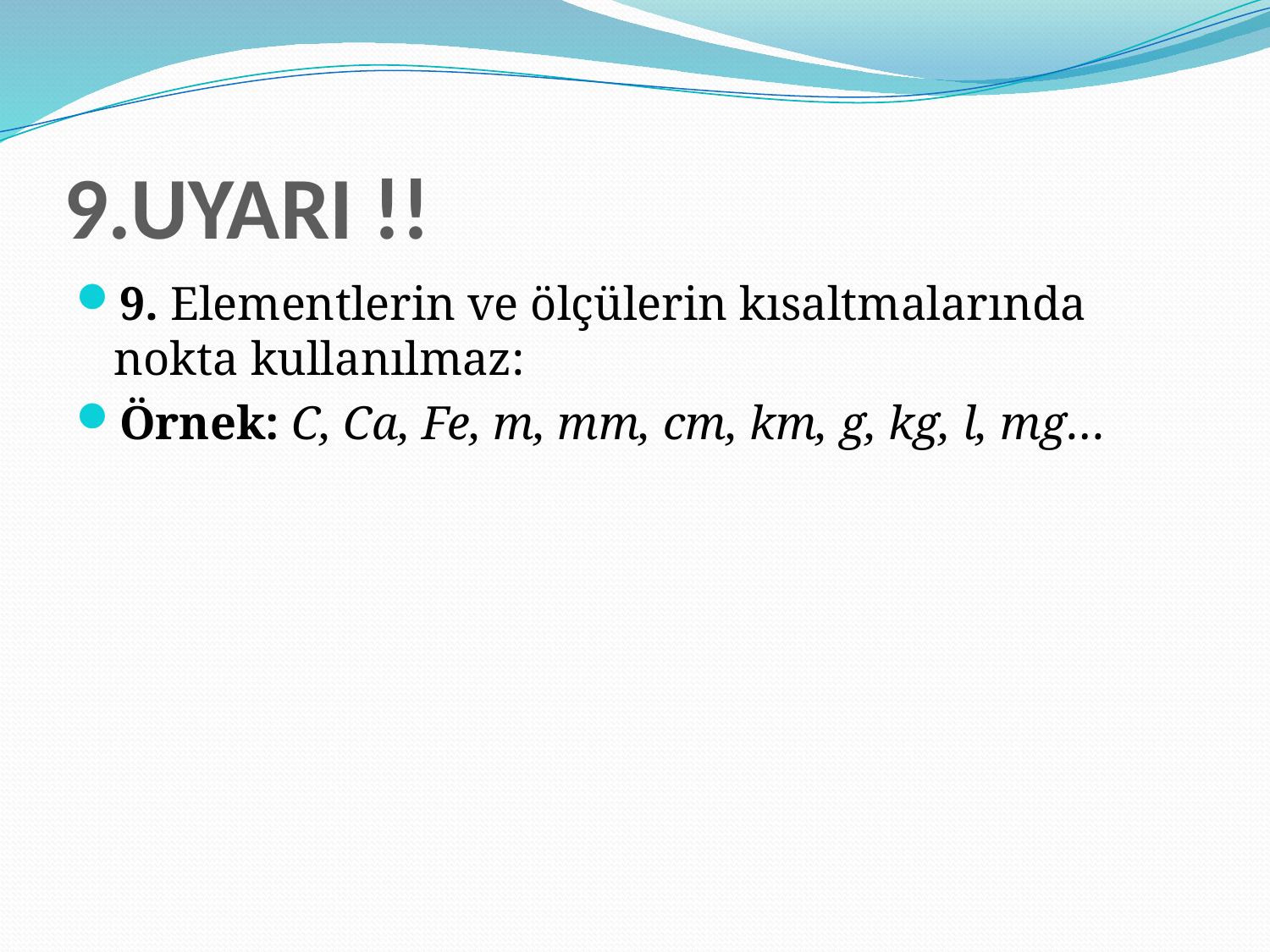

# 9.UYARI !!
9. Elementlerin ve ölçülerin kısaltmalarında nokta kullanılmaz:
Örnek: C, Ca, Fe, m, mm, cm, km, g, kg, l, mg…